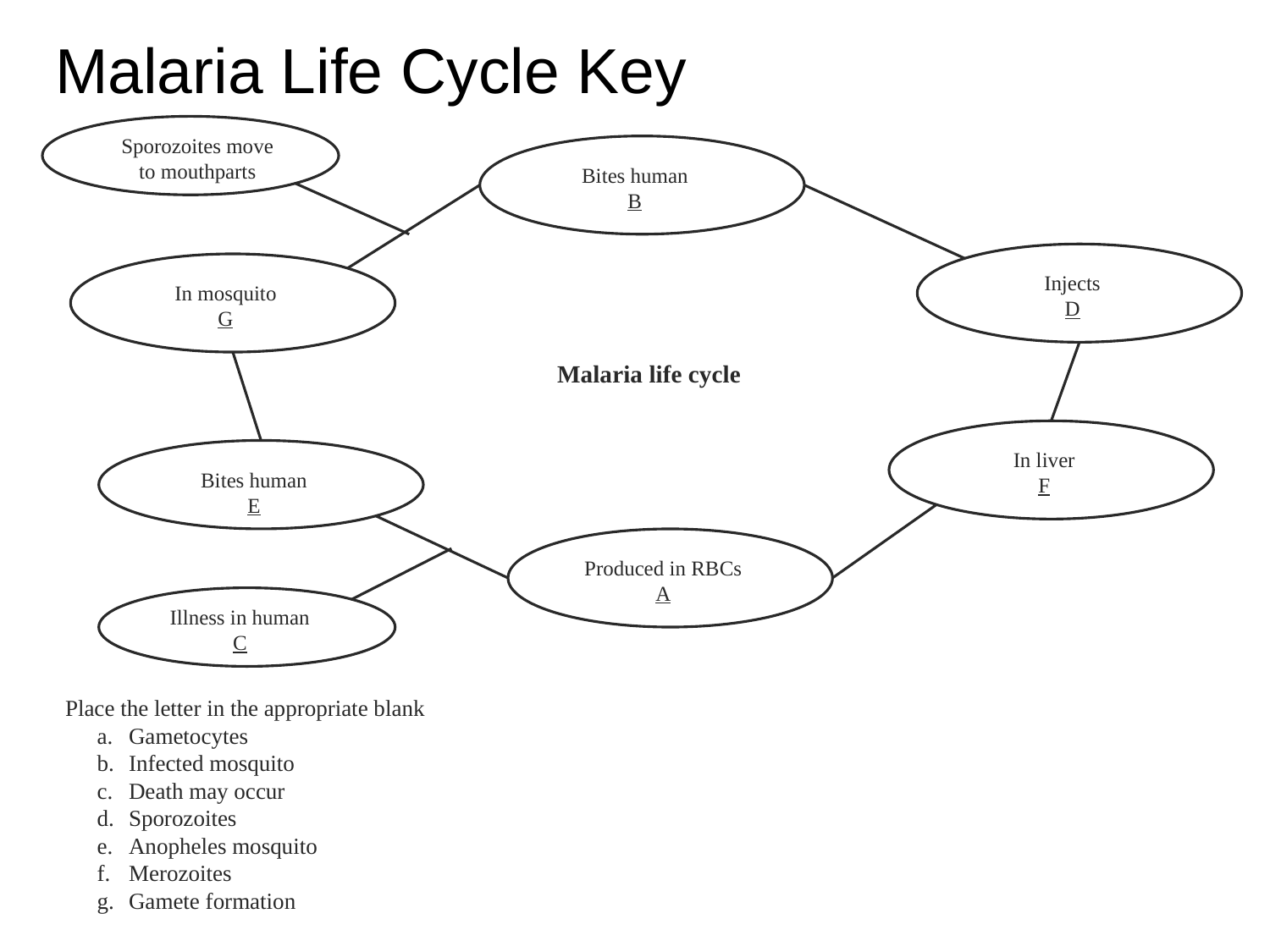

Malaria Life Cycle Key

Sporozoites move
to mouthparts

Bites human
B

Injects
D
In mosquito
G
Malaria life cycle

In liver
F
Bites human
E

Produced in RBCs
A

Illness in human
C
	Place the letter in the appropriate blank
Gametocytes
Infected mosquito
Death may occur
Sporozoites
Anopheles mosquito
Merozoites
Gamete formation